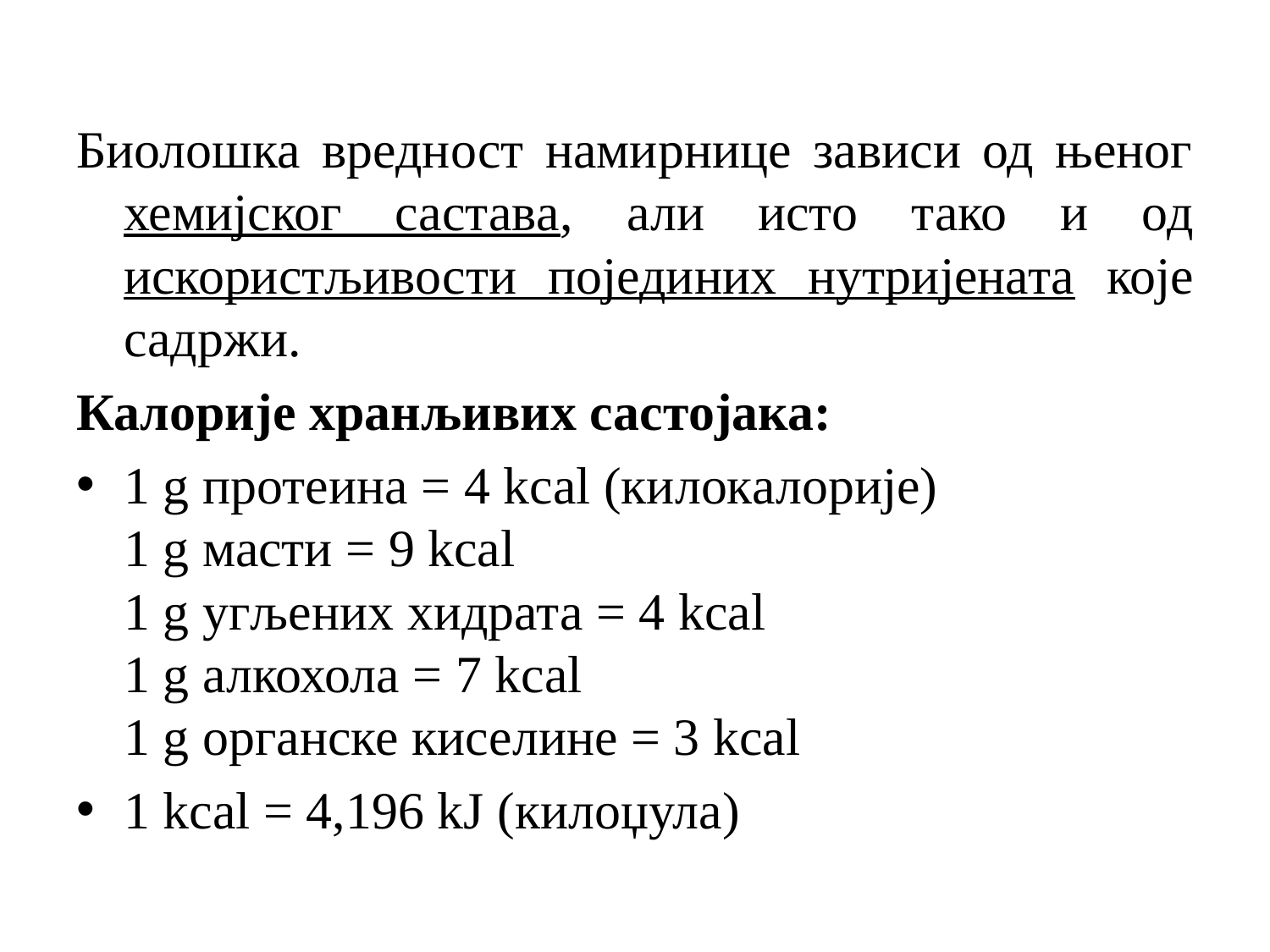

Биолошка вредност намирнице зависи од њеног хемијског састава, али исто тако и од искористљивости појединих нутријената које садржи.
Калорије хранљивих састојака:
1 g протеина = 4 kcal (килокалорије)
1 g масти = 9 kcal
1 g угљених хидрата = 4 kcal
1 g алкохола = 7 kcal
1 g органске киселине = 3 kcal
1 kcal = 4,196 kJ (килоџула)